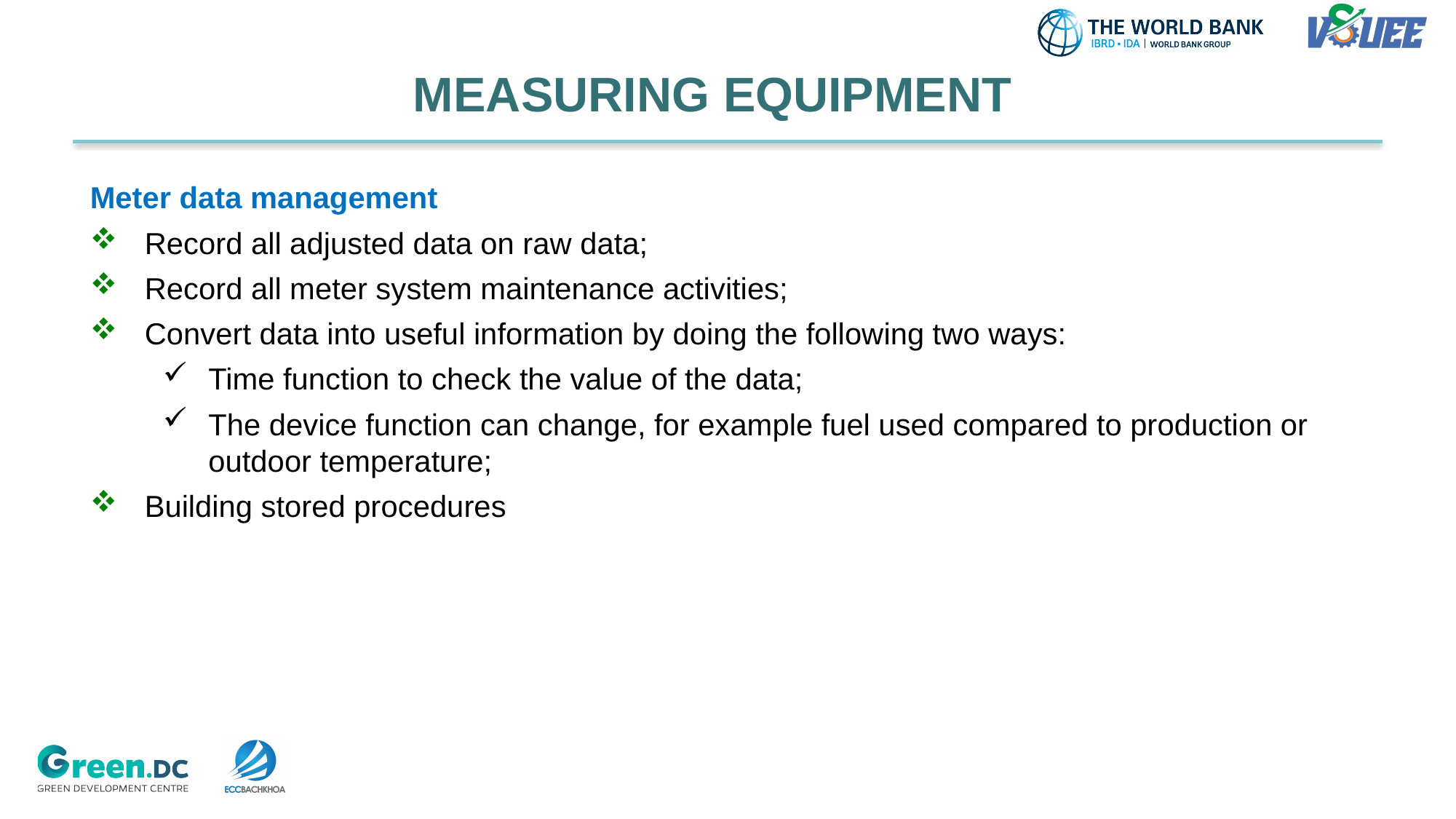

# MEASURING EQUIPMENT
Meter data management
Record all adjusted data on raw data;
Record all meter system maintenance activities;
Convert data into useful information by doing the following two ways:
Time function to check the value of the data;
The device function can change, for example fuel used compared to production or outdoor temperature;
Building stored procedures